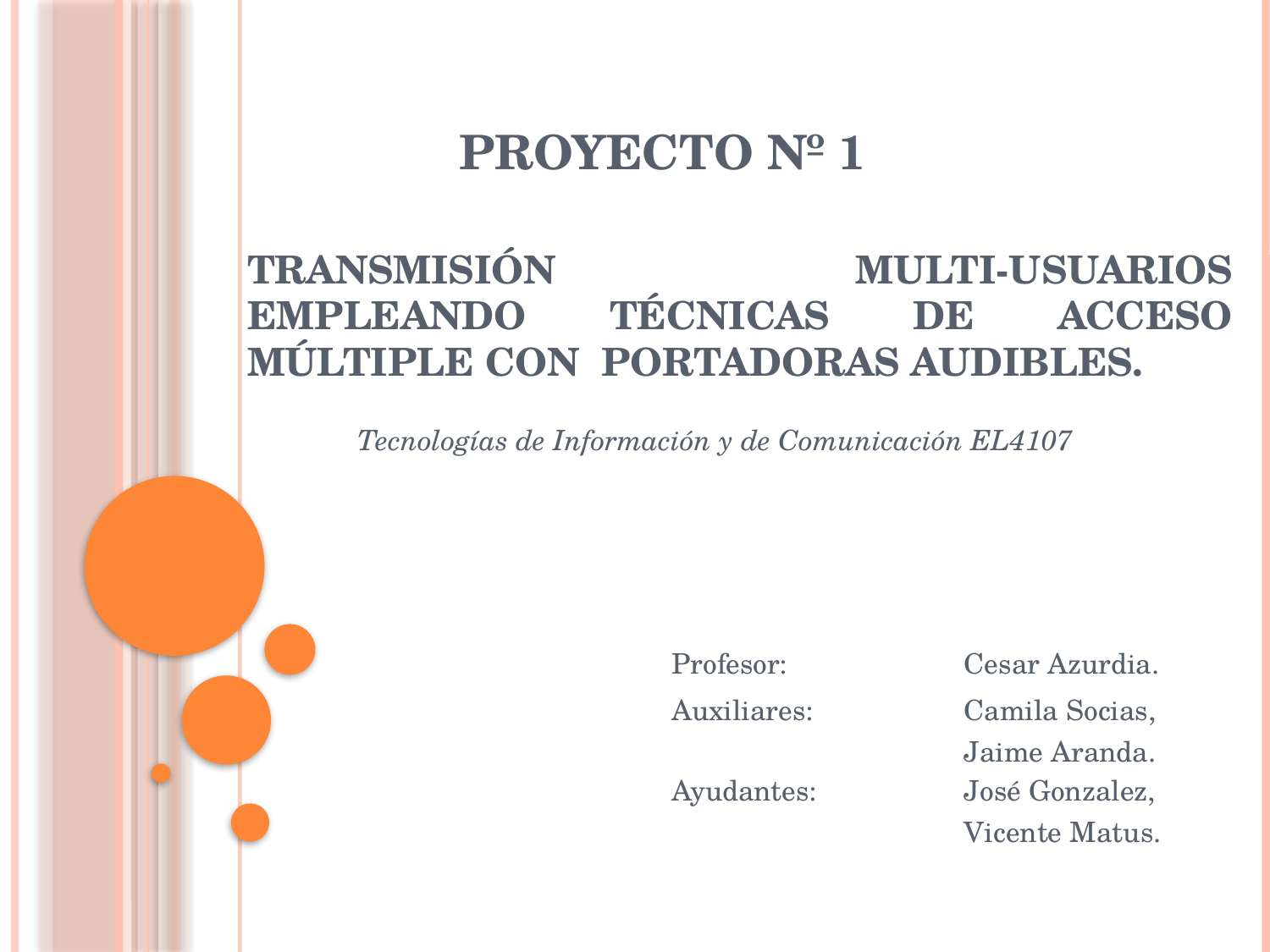

Proyecto nº 1
# Transmisión multi-usuarios empleando técnicas de acceso múltiple con  portadoras audibles.
Tecnologías de Información y de Comunicación EL4107
| Profesor: | Cesar Azurdia. |
| --- | --- |
| Auxiliares: | Camila Socias, Jaime Aranda. |
| Ayudantes: | José Gonzalez, Vicente Matus. |